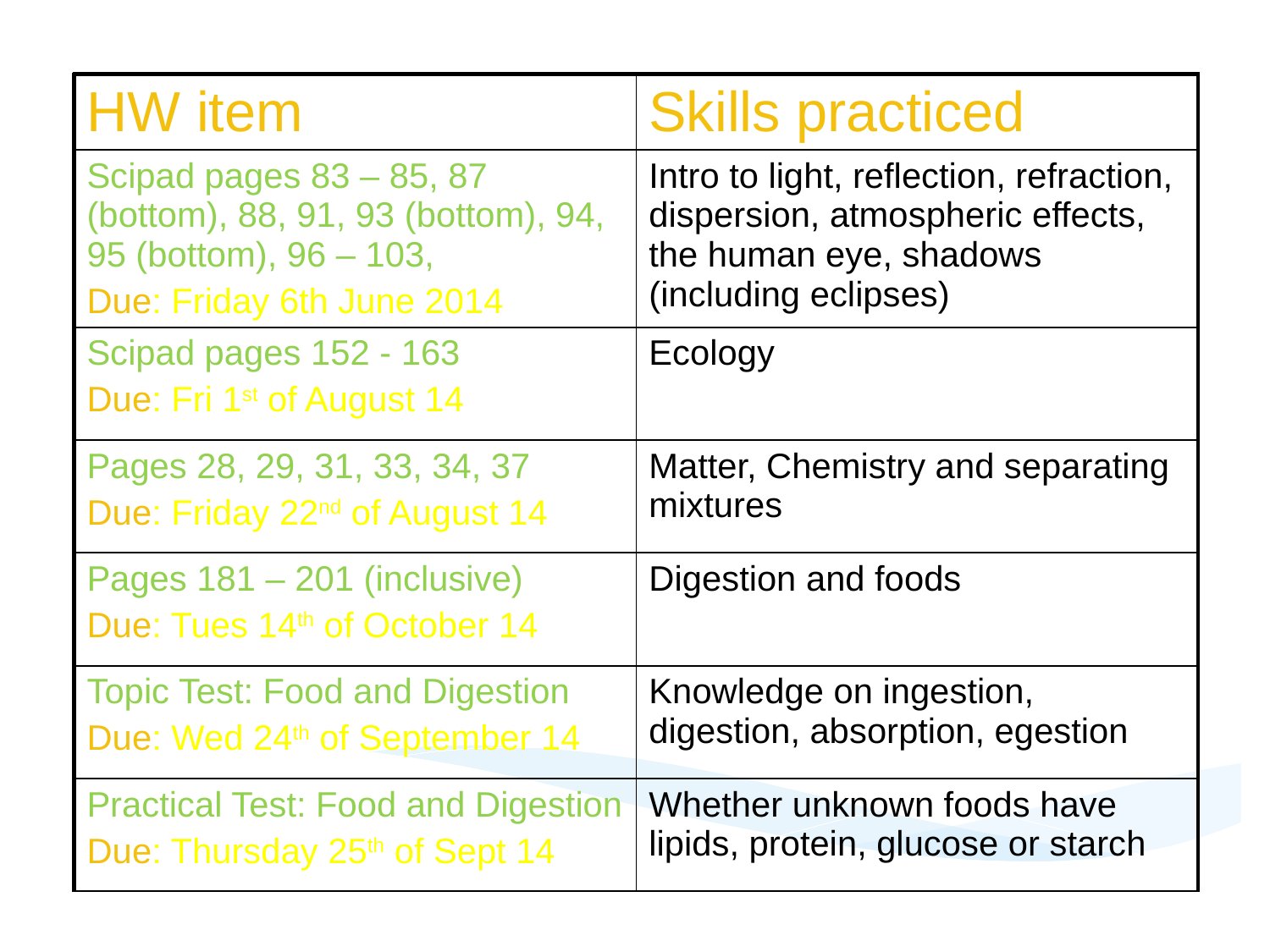

| HW item | Skills practiced |
| --- | --- |
| Scipad pages 83 – 85, 87 (bottom), 88, 91, 93 (bottom), 94, 95 (bottom), 96 – 103, Due: Friday 6th June 2014 | Intro to light, reflection, refraction, dispersion, atmospheric effects, the human eye, shadows (including eclipses) |
| Scipad pages 152 - 163 Due: Fri 1st of August 14 | Ecology |
| Pages 28, 29, 31, 33, 34, 37 Due: Friday 22nd of August 14 | Matter, Chemistry and separating mixtures |
| Pages 181 – 201 (inclusive) Due: Tues 14th of October 14 | Digestion and foods |
| Topic Test: Food and Digestion Due: Wed 24th of September 14 | Knowledge on ingestion, digestion, absorption, egestion |
| Practical Test: Food and Digestion Due: Thursday 25th of Sept 14 | Whether unknown foods have lipids, protein, glucose or starch |